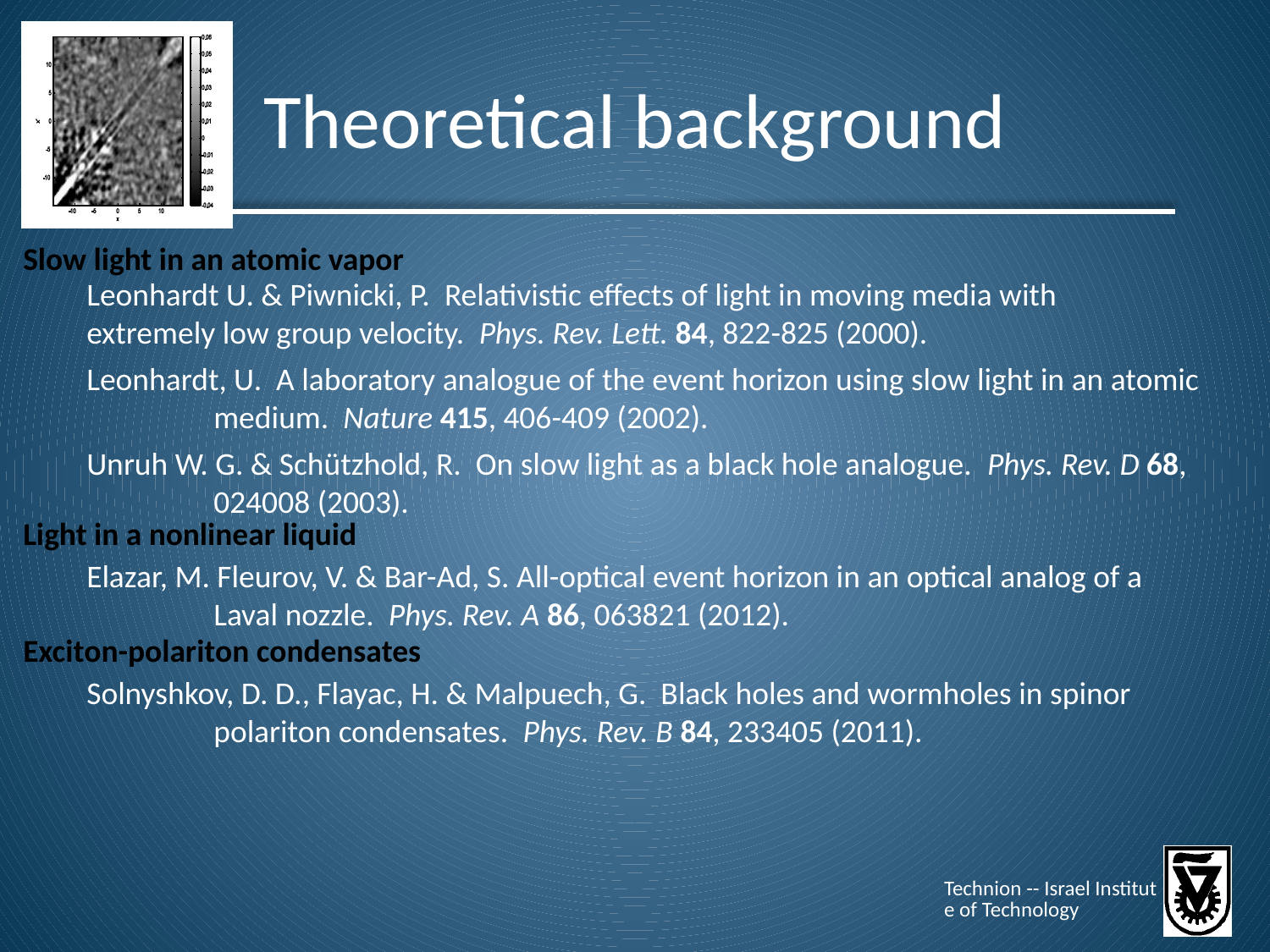

# Theoretical background
Slow light in an atomic vapor
Leonhardt U. & Piwnicki, P.  Relativistic effects of light in moving media with 	extremely low group velocity.  Phys. Rev. Lett. 84, 822-825 (2000).
Leonhardt, U.  A laboratory analogue of the event horizon using slow light in an atomic 	medium.  Nature 415, 406-409 (2002).
Unruh W. G. & Schützhold, R.  On slow light as a black hole analogue.  Phys. Rev. D 68, 	024008 (2003).
Light in a nonlinear liquid
Elazar, M. Fleurov, V. & Bar-Ad, S. All-optical event horizon in an optical analog of a 	Laval nozzle.  Phys. Rev. A 86, 063821 (2012).
Exciton-polariton condensates
Solnyshkov, D. D., Flayac, H. & Malpuech, G.  Black holes and wormholes in spinor 	polariton condensates.  Phys. Rev. B 84, 233405 (2011).
Technion -- Israel Institute of Technology